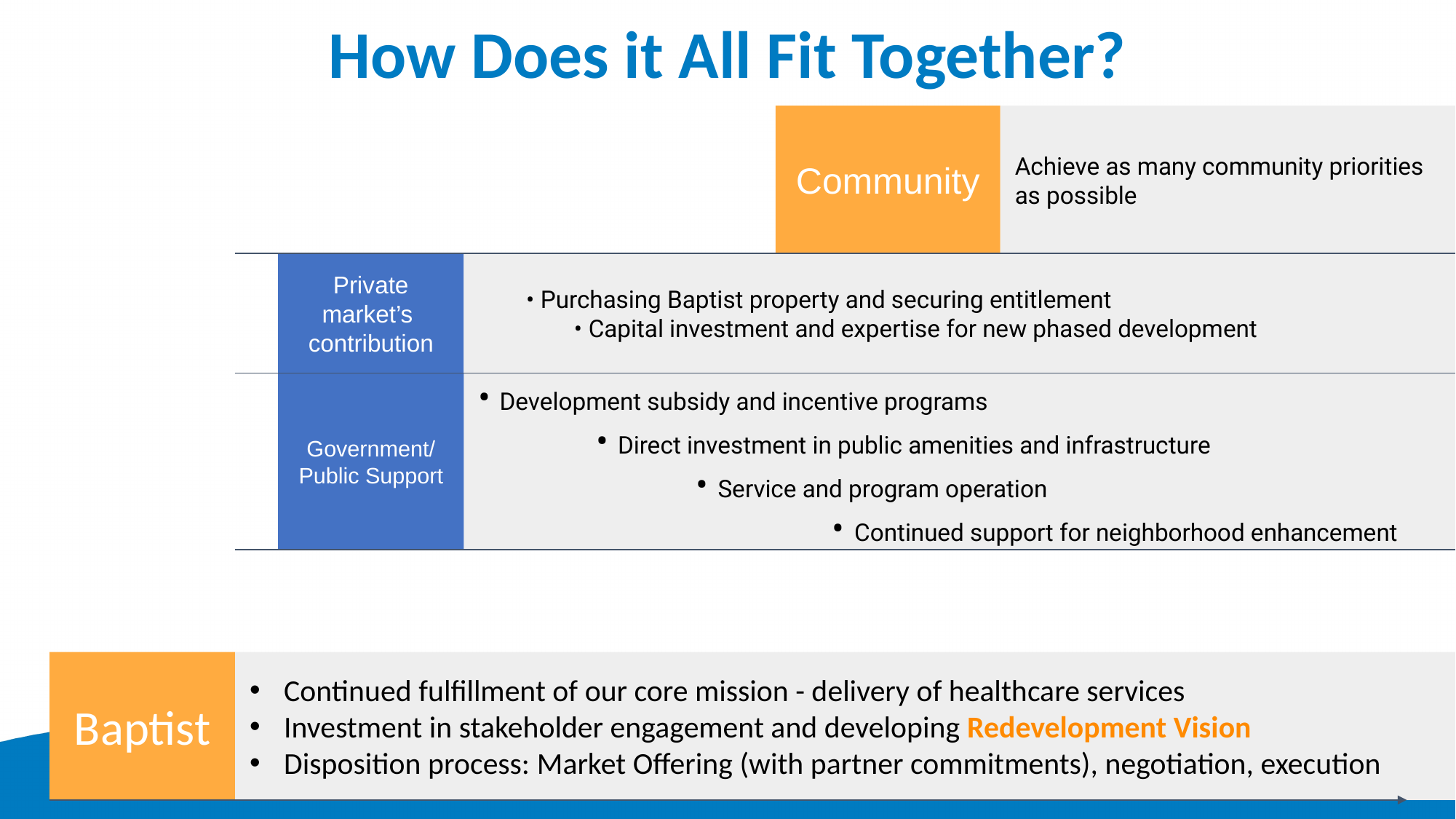

How Does it All Fit Together?
Community
Achieve as many community priorities as possible
Private market’s  contribution
        • Purchasing Baptist property and securing entitlement
                • Capital investment and expertise for new phased development
Government/ Public Support
• Development subsidy and incentive programs
             • Direct investment in public amenities and infrastructure
                        • Service and program operation
                                       • Continued support for neighborhood enhancement
Baptist
Continued fulfillment of our core mission - delivery of healthcare services
Investment in stakeholder engagement and developing Redevelopment Vision
Disposition process: Market Offering (with partner commitments), negotiation, execution